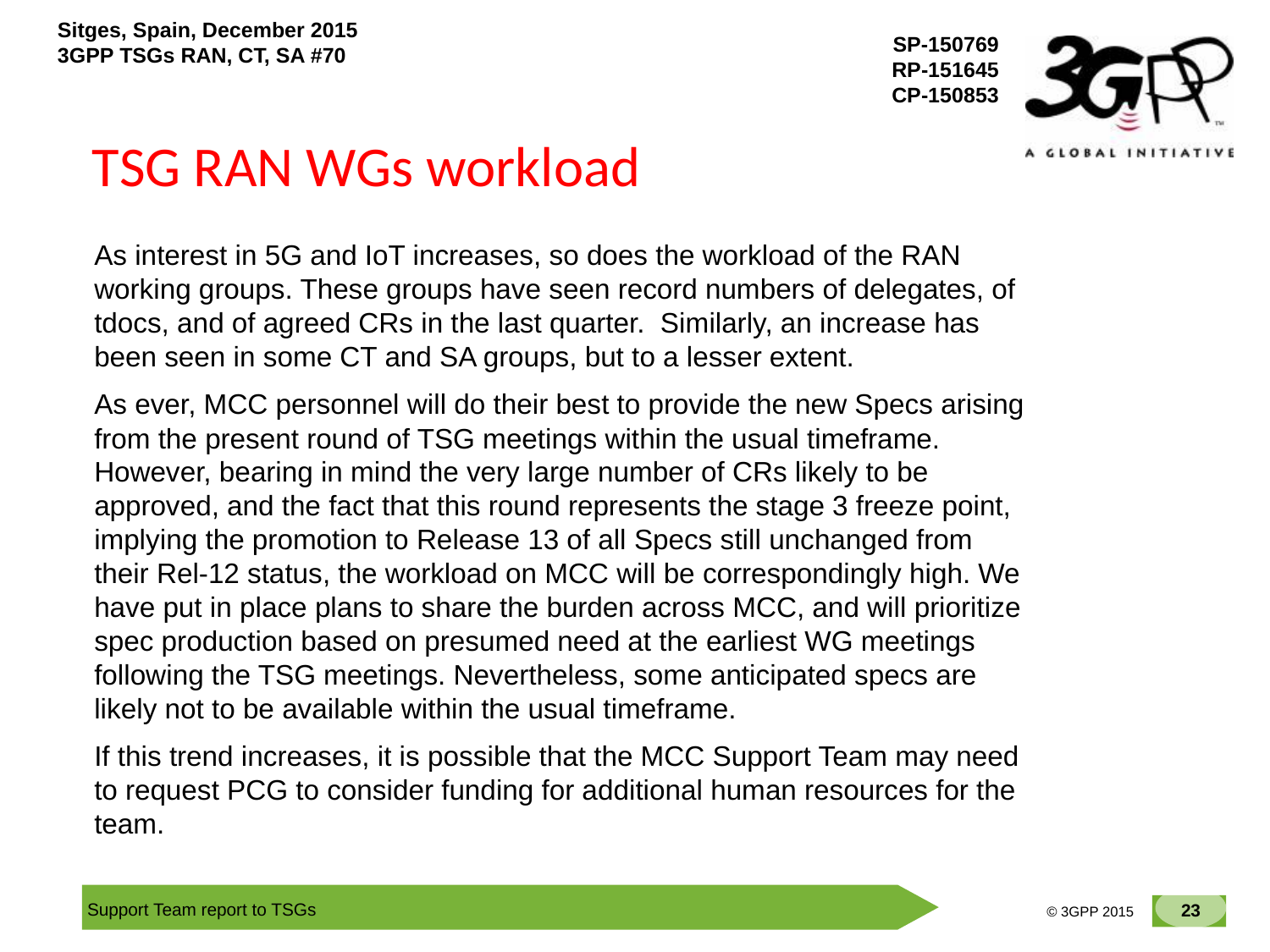

# TSG RAN WGs workload
As interest in 5G and IoT increases, so does the workload of the RAN working groups. These groups have seen record numbers of delegates, of tdocs, and of agreed CRs in the last quarter.  Similarly, an increase has been seen in some CT and SA groups, but to a lesser extent.
As ever, MCC personnel will do their best to provide the new Specs arising from the present round of TSG meetings within the usual timeframe. However, bearing in mind the very large number of CRs likely to be approved, and the fact that this round represents the stage 3 freeze point, implying the promotion to Release 13 of all Specs still unchanged from their Rel-12 status, the workload on MCC will be correspondingly high. We have put in place plans to share the burden across MCC, and will prioritize spec production based on presumed need at the earliest WG meetings following the TSG meetings. Nevertheless, some anticipated specs are likely not to be available within the usual timeframe.
If this trend increases, it is possible that the MCC Support Team may need to request PCG to consider funding for additional human resources for the team.